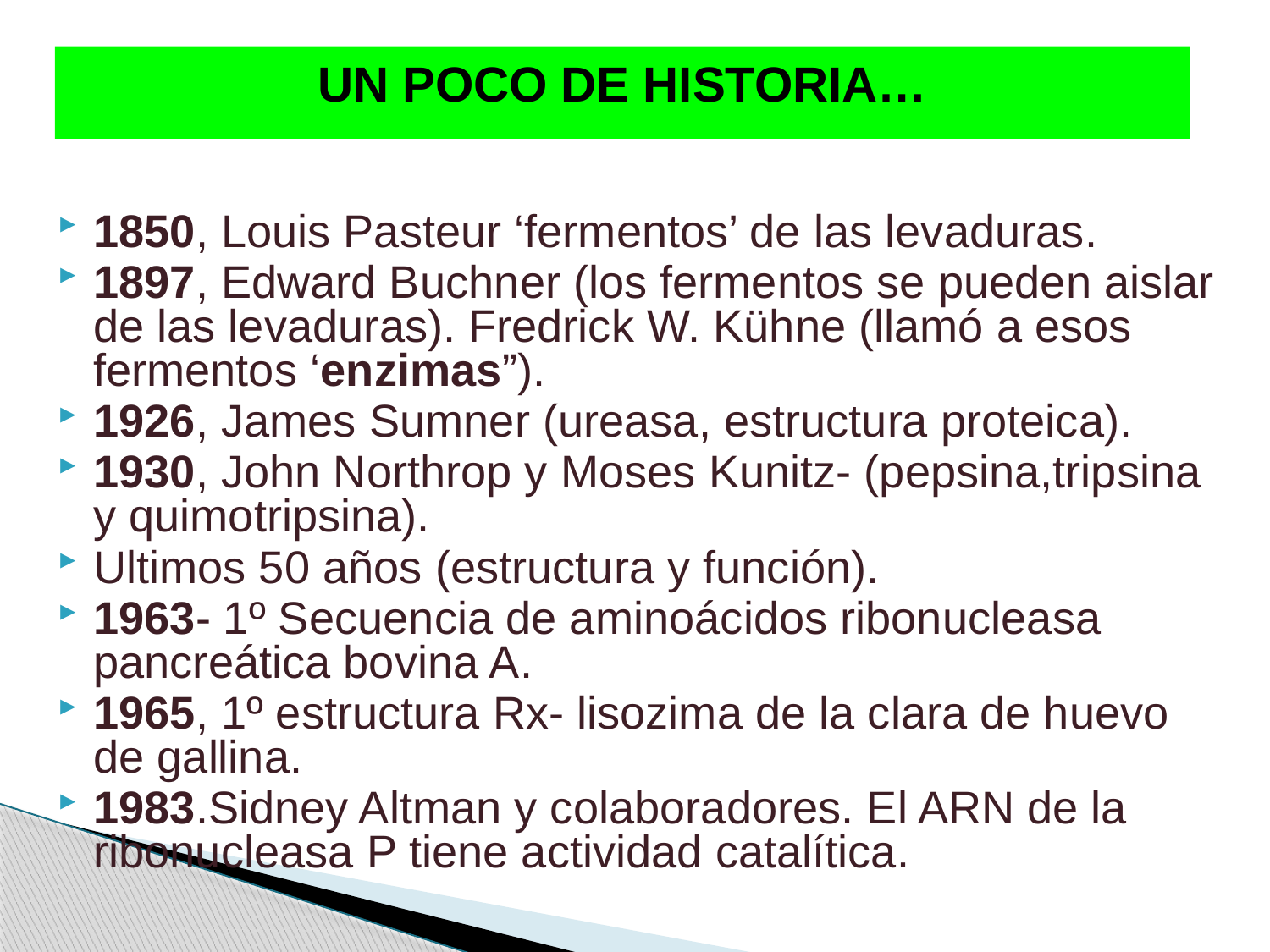

UN POCO DE HISTORIA…
1850, Louis Pasteur ‘fermentos’ de las levaduras.
1897, Edward Buchner (los fermentos se pueden aislar de las levaduras). Fredrick W. Kühne (llamó a esos fermentos ‘enzimas”).
1926, James Sumner (ureasa, estructura proteica).
1930, John Northrop y Moses Kunitz- (pepsina,tripsina y quimotripsina).
Ultimos 50 años (estructura y función).
1963- 1º Secuencia de aminoácidos ribonucleasa pancreática bovina A.
1965, 1º estructura Rx- lisozima de la clara de huevo de gallina.
1983.Sidney Altman y colaboradores. El ARN de la ribonucleasa P tiene actividad catalítica.